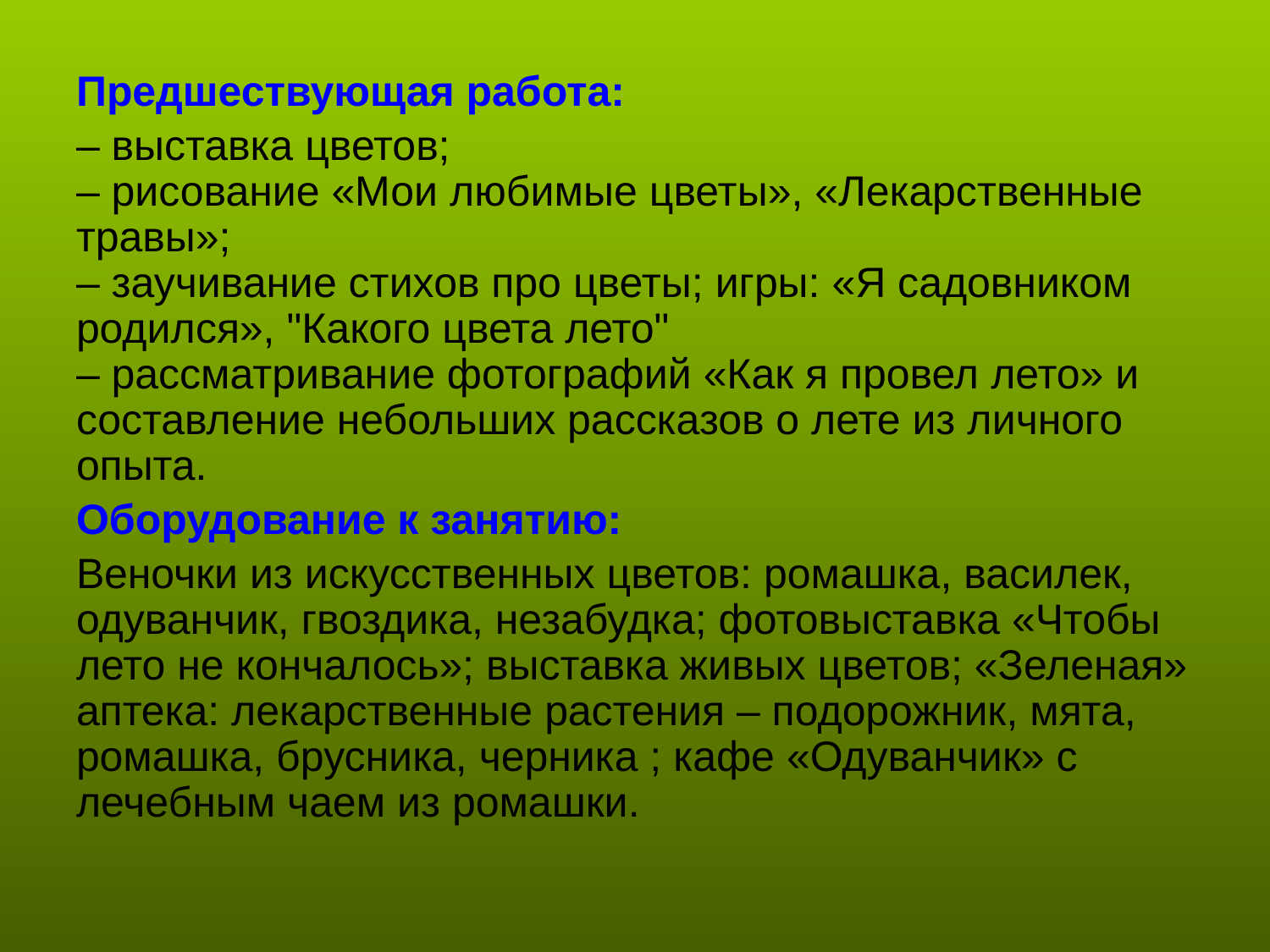

Предшествующая работа:
– выставка цветов; 
– рисование «Мои любимые цветы», «Лекарственные травы»;
– заучивание стихов про цветы; игры: «Я садовником родился», "Какого цвета лето"
– рассматривание фотографий «Как я провел лето» и составление небольших рассказов о лете из личного опыта.
Оборудование к занятию:
Веночки из искусственных цветов: ромашка, василек, одуванчик, гвоздика, незабудка; фотовыставка «Чтобы лето не кончалось»; выставка живых цветов; «Зеленая» аптека: лекарственные растения – подорожник, мята, ромашка, брусника, черника ; кафе «Одуванчик» с лечебным чаем из ромашки.